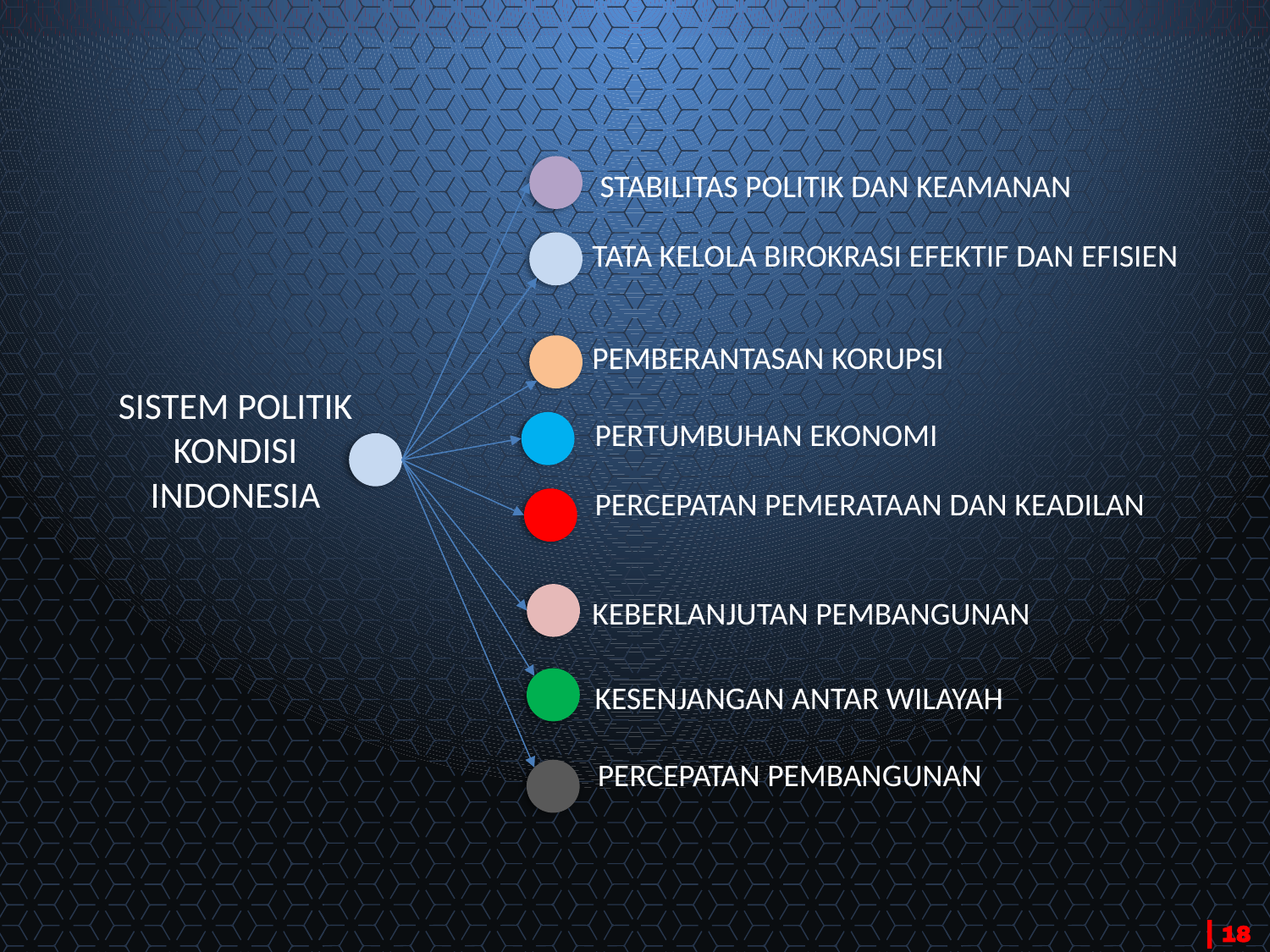

STABILITAS POLITIK DAN KEAMANAN
TATA KELOLA BIROKRASI EFEKTIF DAN EFISIEN

PEMBERANTASAN KORUPSI

SISTEM POLITIK
KONDISI INDONESIA
PERTUMBUHAN EKONOMI

PERCEPATAN PEMERATAAN DAN KEADILAN

KEBERLANJUTAN PEMBANGUNAN

KESENJANGAN ANTAR WILAYAH
PERCEPATAN PEMBANGUNAN

| 18